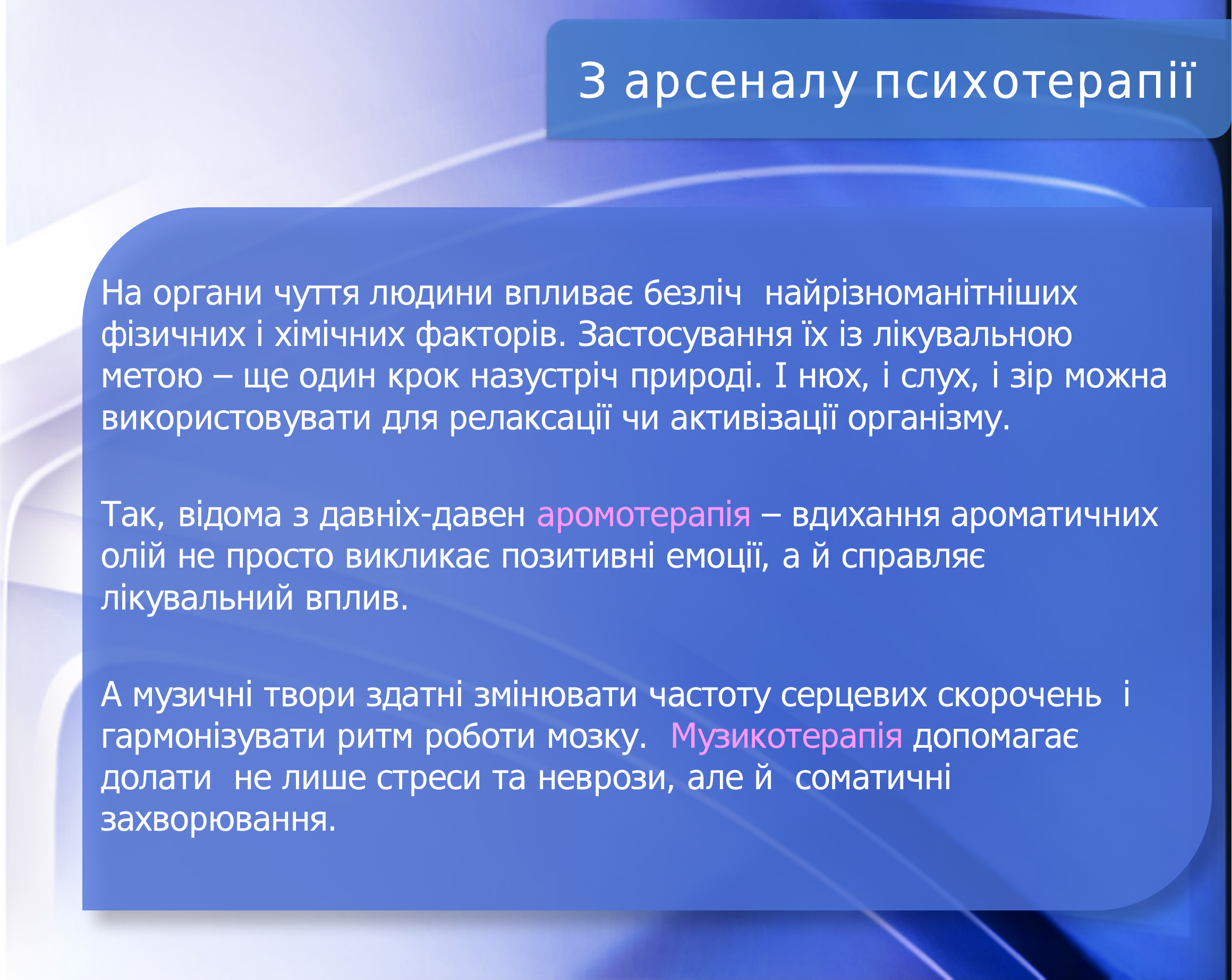

З арсеналу психотерапії

На органи чуття людини впливає безліч  найрізноманітніших фізичних і хімічних факторів. Застосування їх із лікувальною метою – ще один крок назустріч природі. І нюх, і слух, і зір можна використовувати для релаксації чи активізації організму.

Так, відома з давніх-давен аромотерапія – вдихання ароматичних олій не просто викликає позитивні емоції, а й справляє лікувальний вплив.

А музичні твори здатні змінювати частоту серцевих скорочень  і гармонізувати ритм роботи мозку.  Музикотерапія допомагає долати  не лише стреси та неврози, але й  соматичні захворювання.